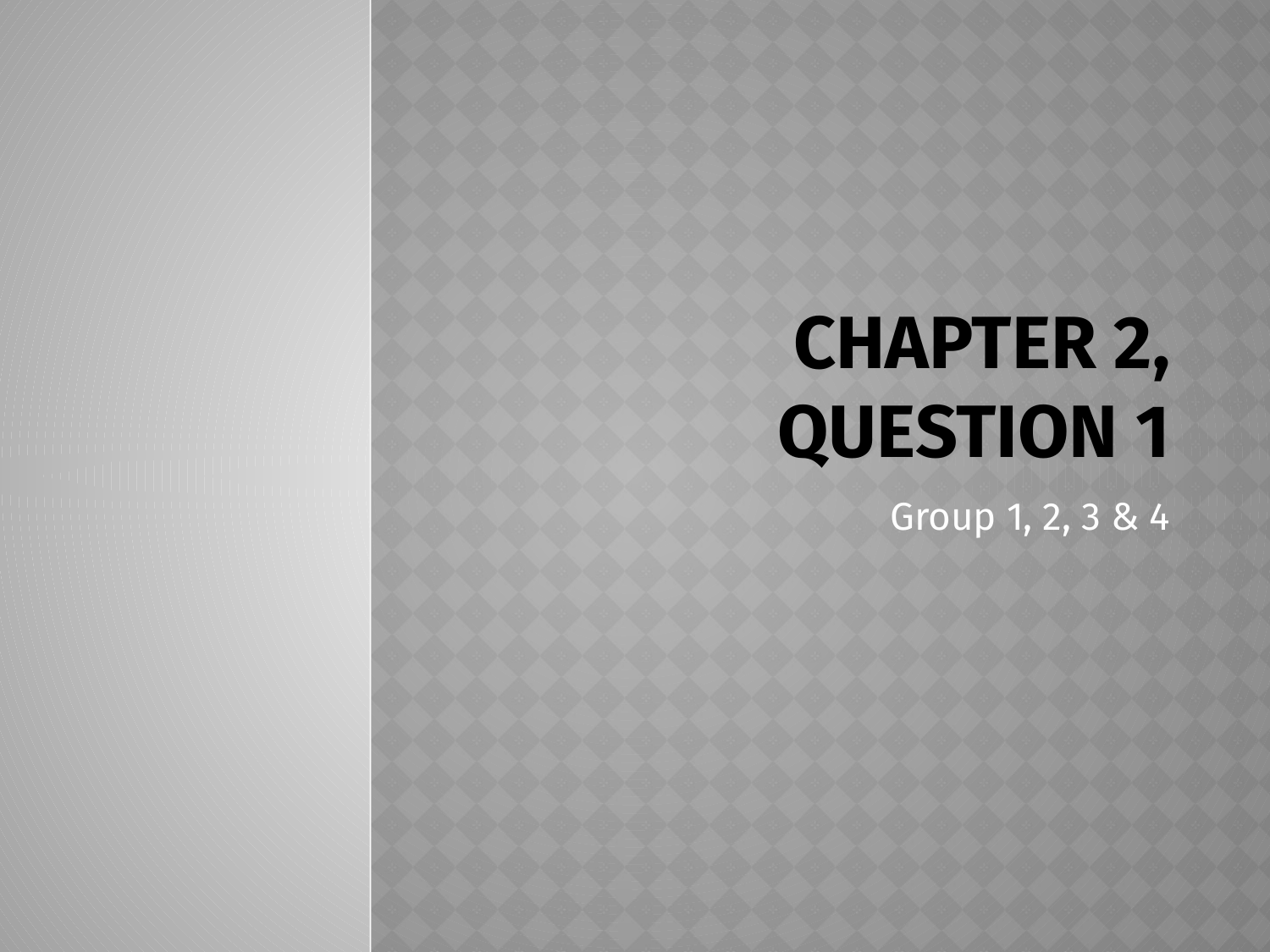

# Chapter 2, Question 1
Group 1, 2, 3 & 4